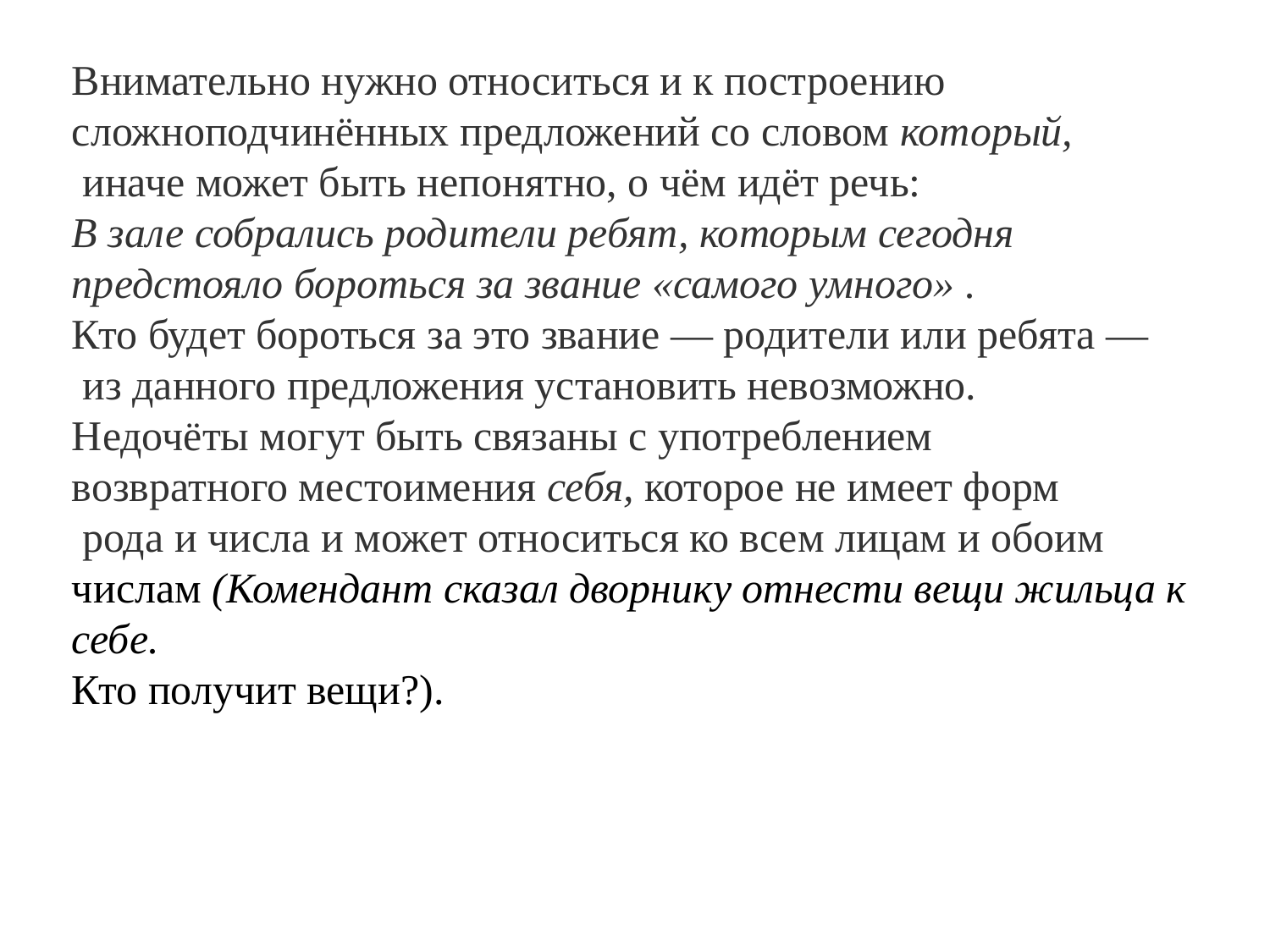

Внимательно нужно относиться и к построению
сложноподчинённых предложений со словом который,
 иначе может быть непонятно, о чём идёт речь: 
В зале собрались родители ребят, которым сегодня
предстояло бороться за звание «самого умного» .
Кто будет бороться за это звание — родители или ребята —
 из данного предложения установить невозможно.
Недочёты могут быть связаны с употреблением
возвратного местоимения себя, которое не имеет форм
 рода и числа и может относиться ко всем лицам и обоим
числам (Комендант сказал дворнику отнести вещи жильца к себе.
Кто получит вещи?).